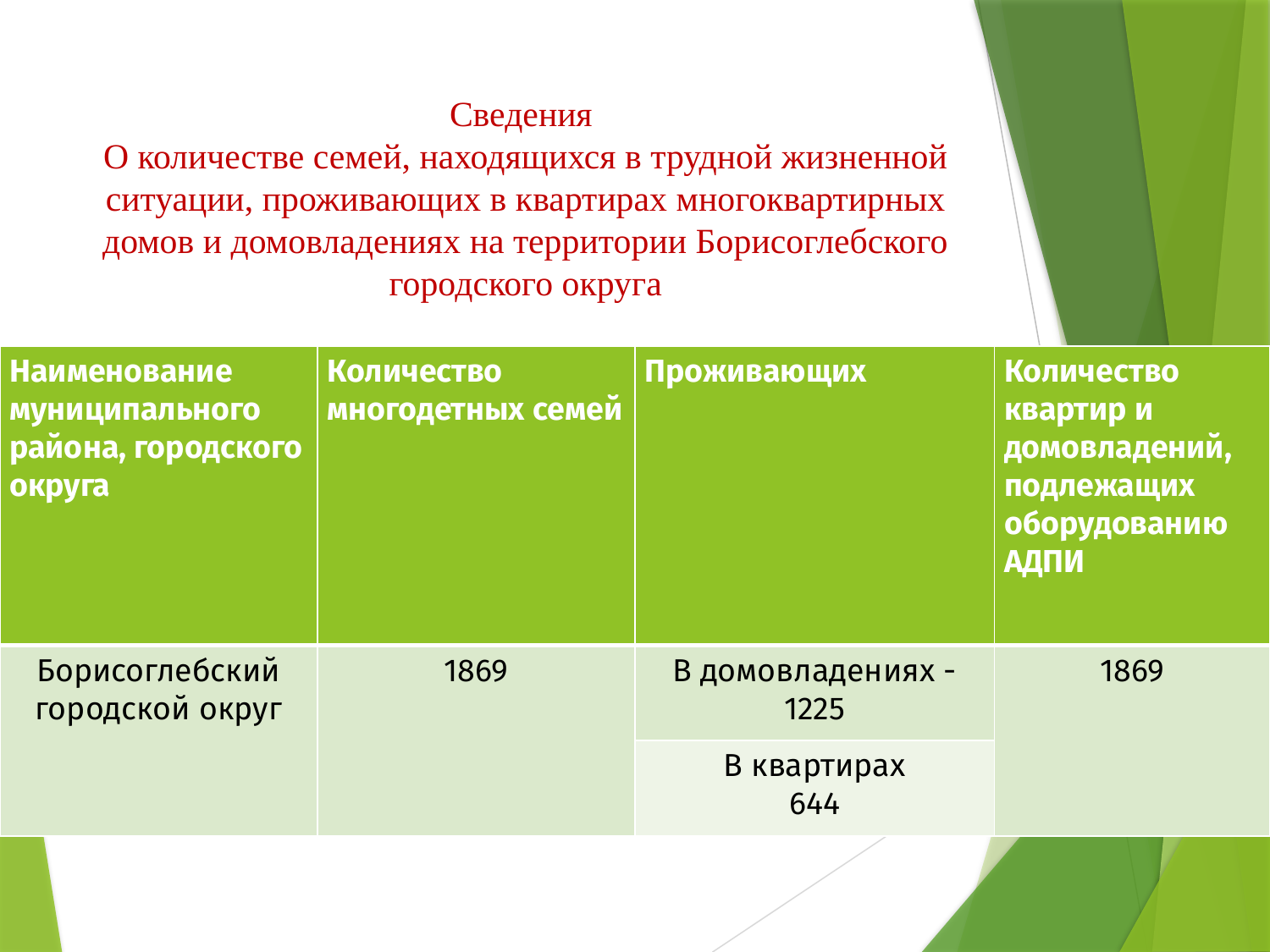

# Сведения О количестве семей, находящихся в трудной жизненной ситуации, проживающих в квартирах многоквартирных домов и домовладениях на территории Борисоглебского городского округа
| Наименование муниципального района, городского округа | Количество многодетных семей | Проживающих | Количество квартир и домовладений, подлежащих оборудованию АДПИ |
| --- | --- | --- | --- |
| Борисоглебский городской округ | 1869 | В домовладениях - 1225 | 1869 |
|  |  | В квартирах 644 |  |